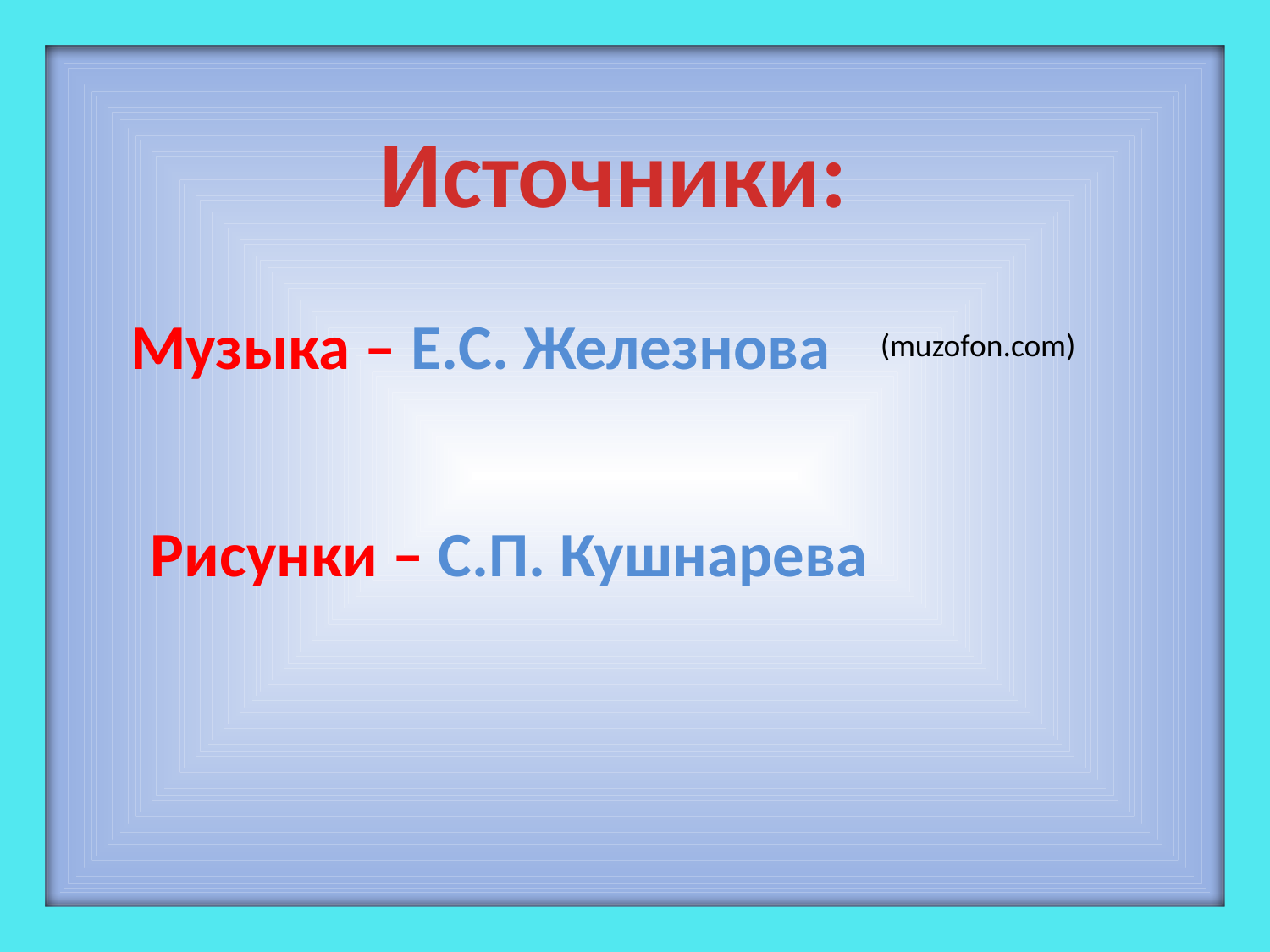

Источники:
Музыка – Е.С. Железнова
(muzofon.com)
Рисунки – С.П. Кушнарева